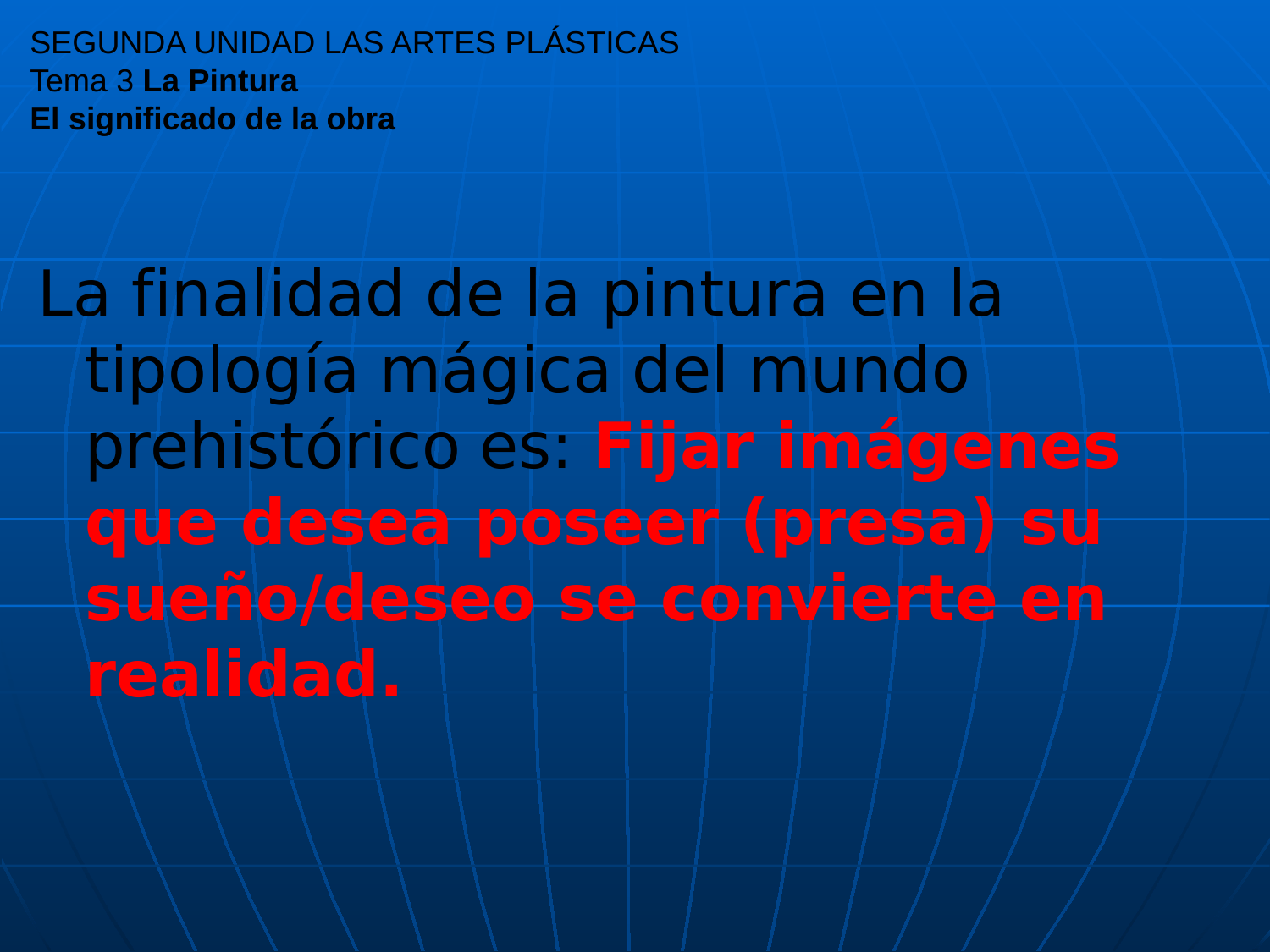

# SEGUNDA UNIDAD LAS ARTES PLÁSTICAS Tema 3 La Pintura El significado de la obra
La finalidad de la pintura en la tipología mágica del mundo prehistórico es: Fijar imágenes que desea poseer (presa) su sueño/deseo se convierte en realidad.